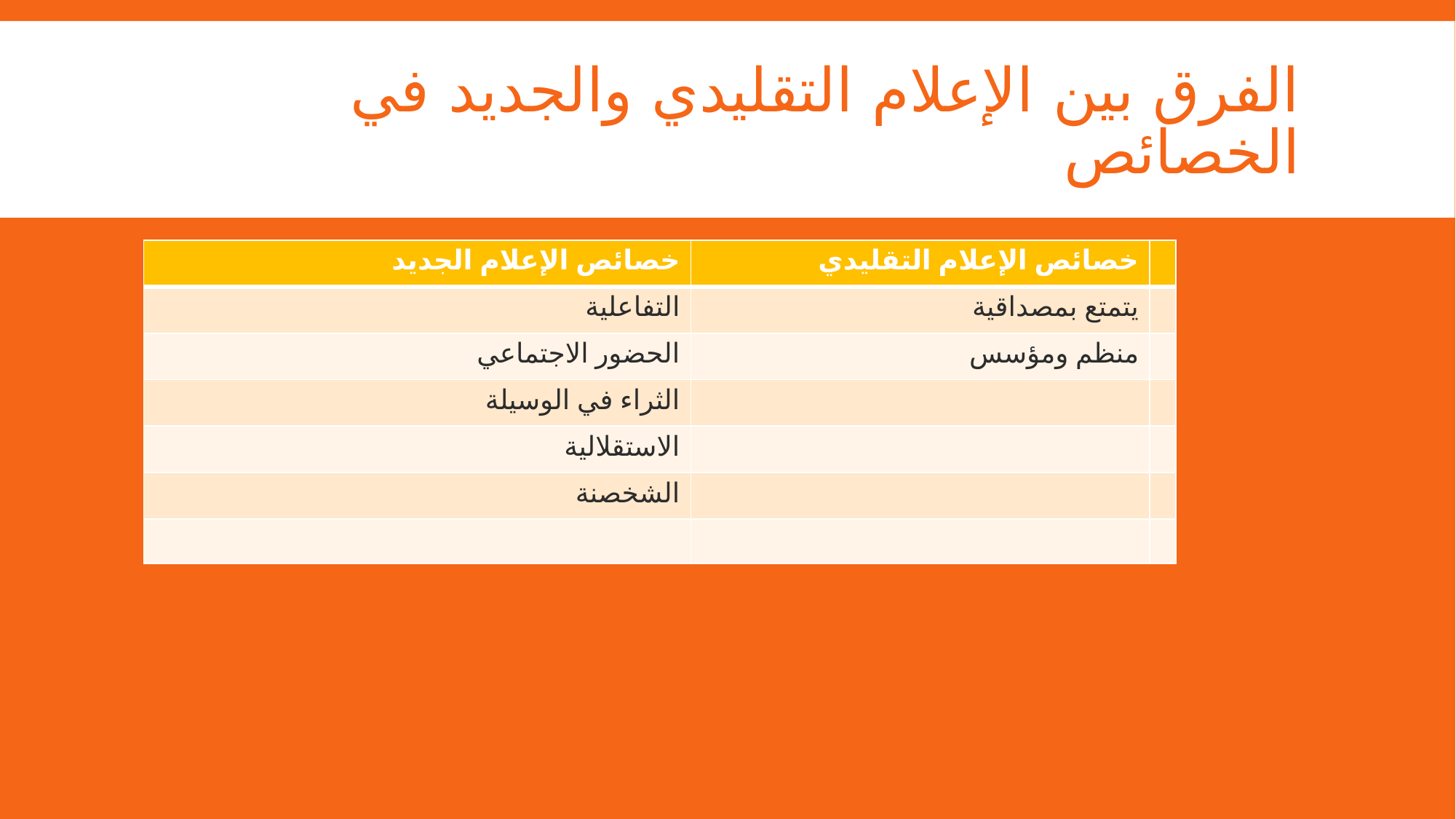

# الفرق بين الإعلام التقليدي والجديد في الخصائص
| خصائص الإعلام الجديد | خصائص الإعلام التقليدي |  |
| --- | --- | --- |
| التفاعلية | يتمتع بمصداقية |  |
| الحضور الاجتماعي | منظم ومؤسس |  |
| الثراء في الوسيلة |  |  |
| الاستقلالية |  |  |
| الشخصنة |  |  |
|  |  |  |